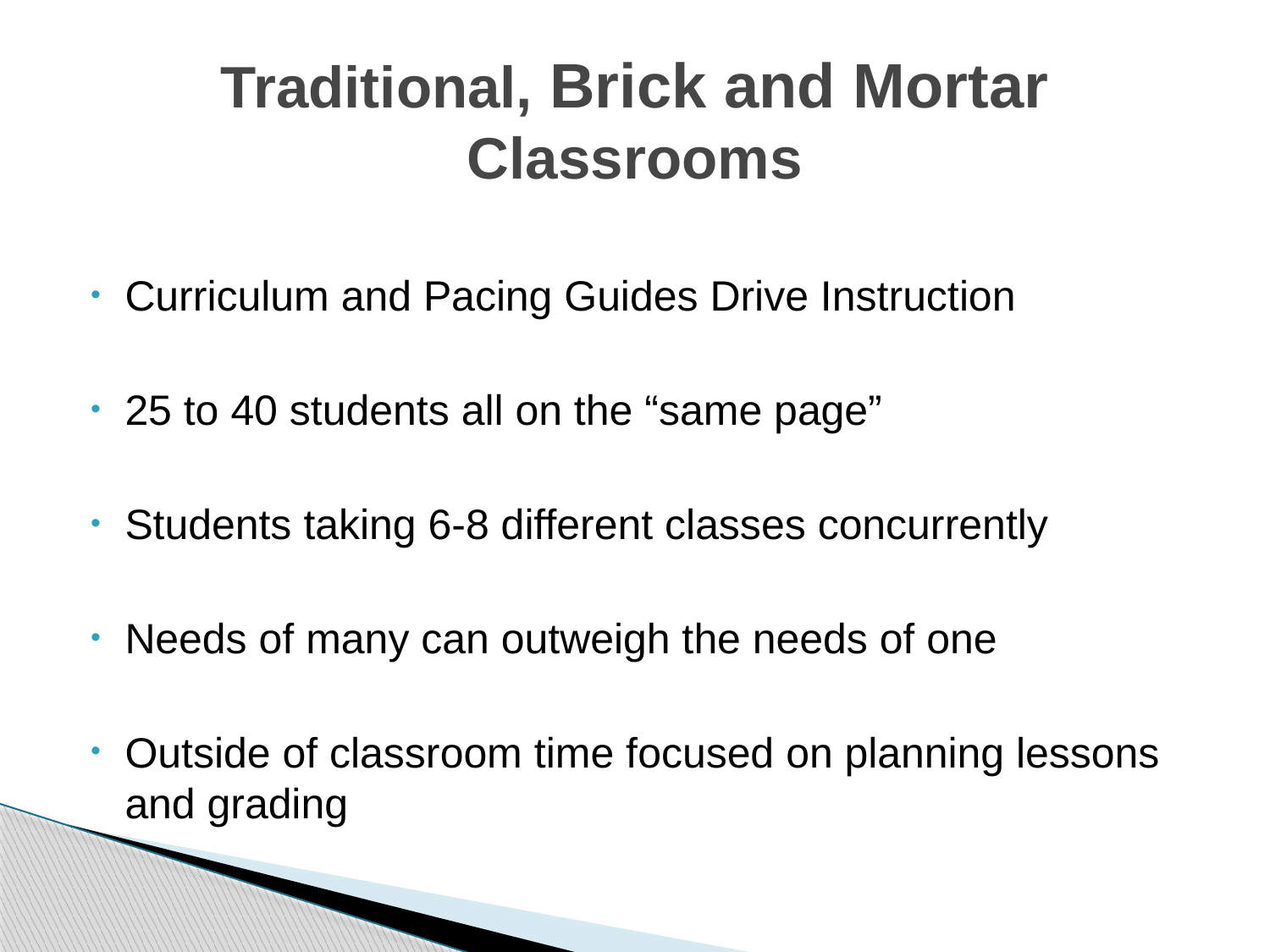

# Traditional, Brick and Mortar Classrooms

Curriculum and Pacing Guides Drive Instruction

25 to 40 students all on the “same page”

Students taking 6-8 different classes concurrently

Needs of many can outweigh the needs of one

Outside of classroom time focused on planning lessons and grading